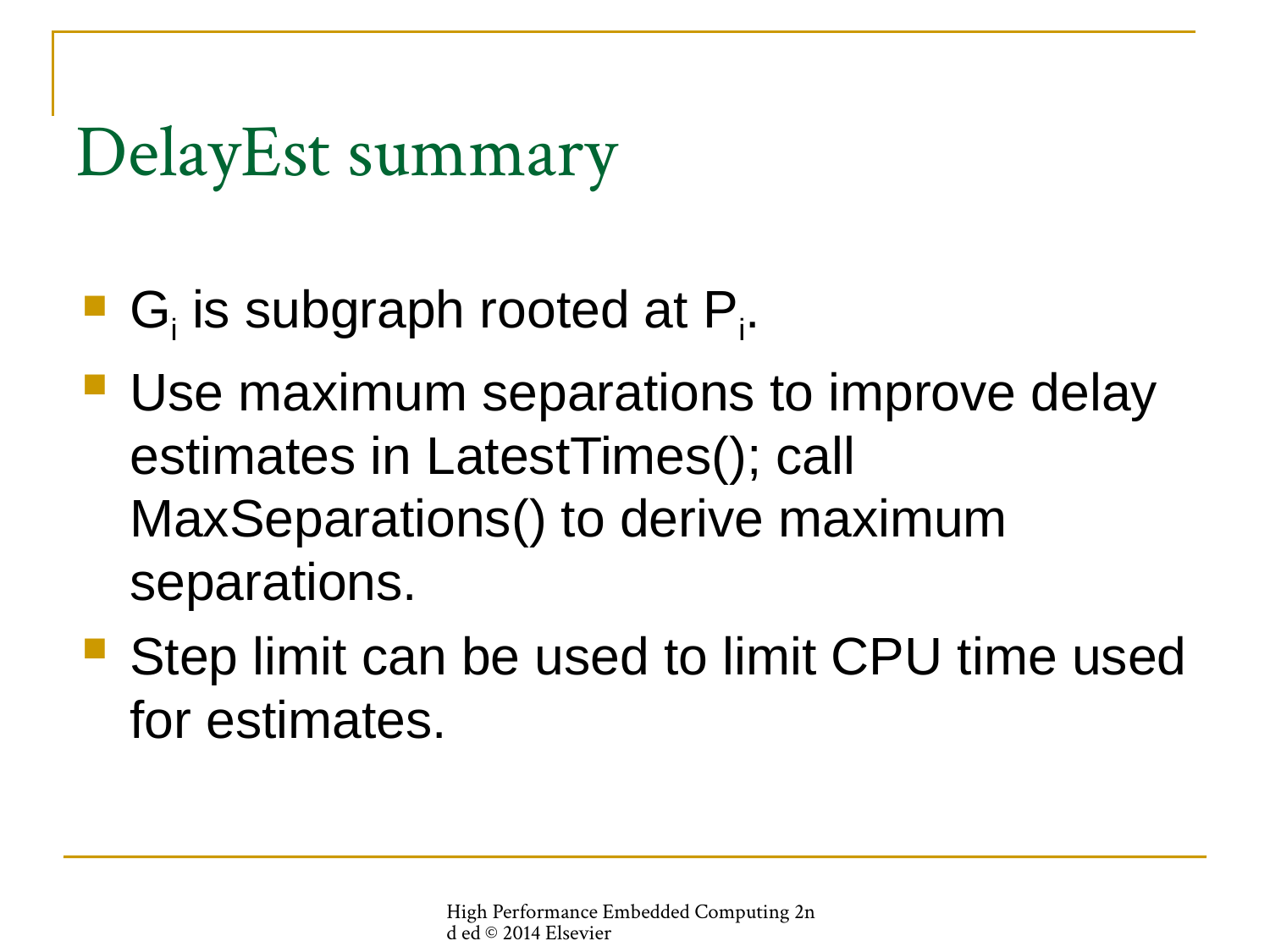

# DelayEst summary
Gi is subgraph rooted at Pi.
Use maximum separations to improve delay estimates in LatestTimes(); call MaxSeparations() to derive maximum separations.
Step limit can be used to limit CPU time used for estimates.
High Performance Embedded Computing 2nd ed © 2014 Elsevier